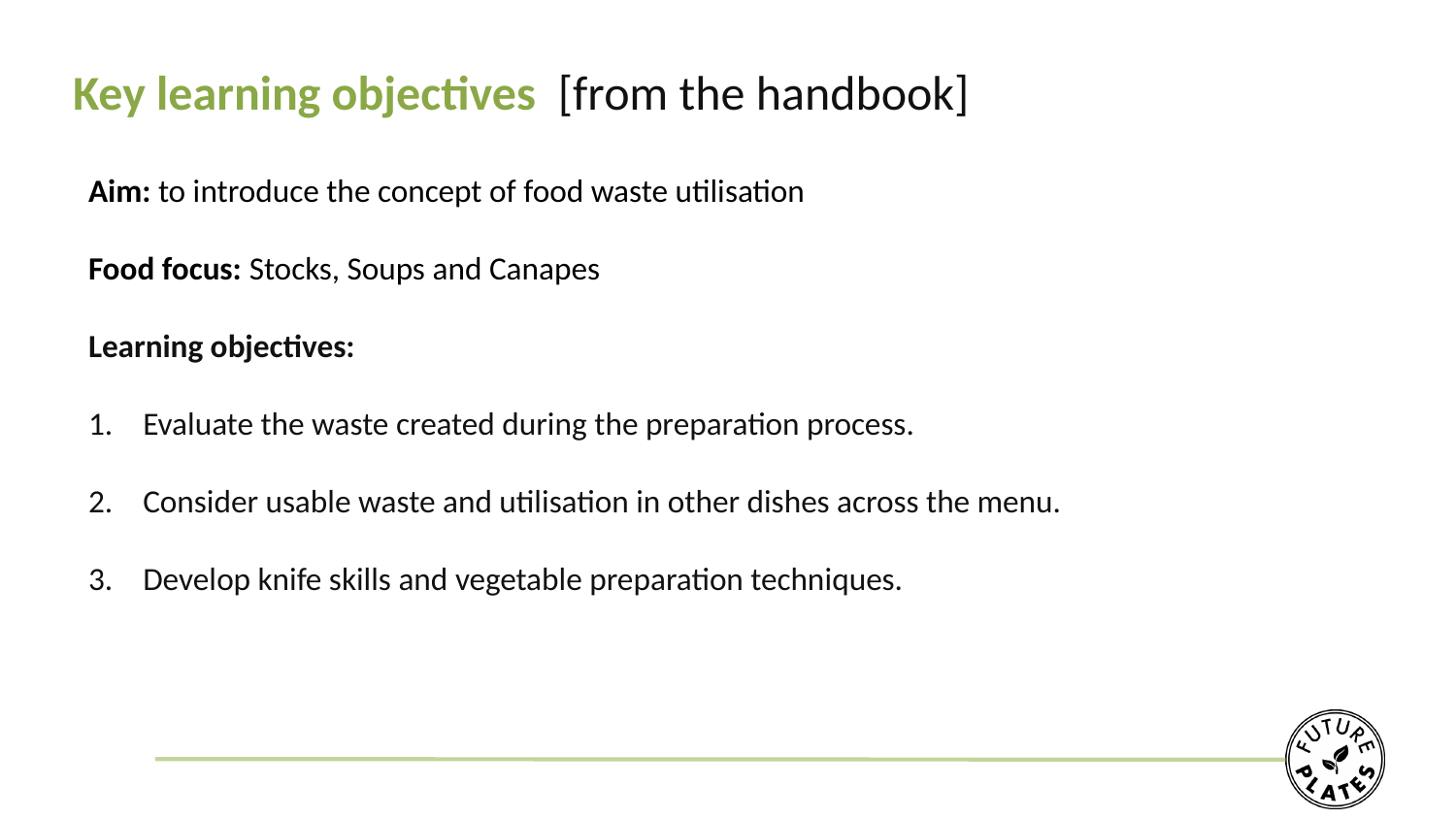

Key learning objectives  [from the handbook]
Aim: to introduce the concept of food waste utilisation

Food focus: Stocks, Soups and Canapes

Learning objectives:

Evaluate the waste created during the preparation process.

Consider usable waste and utilisation in other dishes across the menu.

Develop knife skills and vegetable preparation techniques.